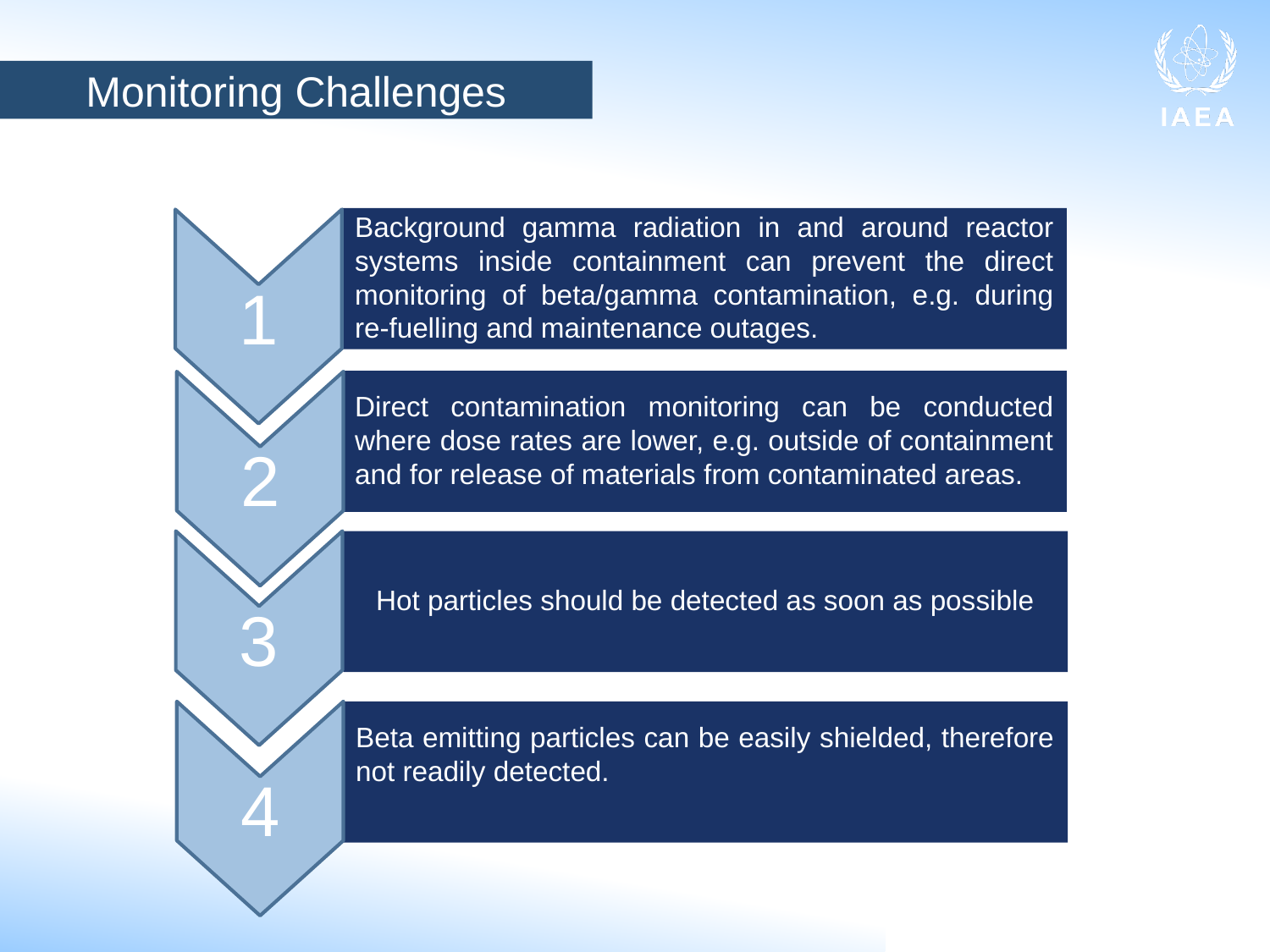

Monitoring Challenges

Background gamma radiation in and around reactor systems inside containment can prevent the direct monitoring of beta/gamma contamination, e.g. during re-fuelling and maintenance outages.

1

Direct contamination monitoring can be conducted where dose rates are lower, e.g. outside of containment and for release of materials from contaminated areas.

2

Hot particles should be detected as soon as possible

3
Beta emitting particles can be easily shielded, therefore not readily detected.

4